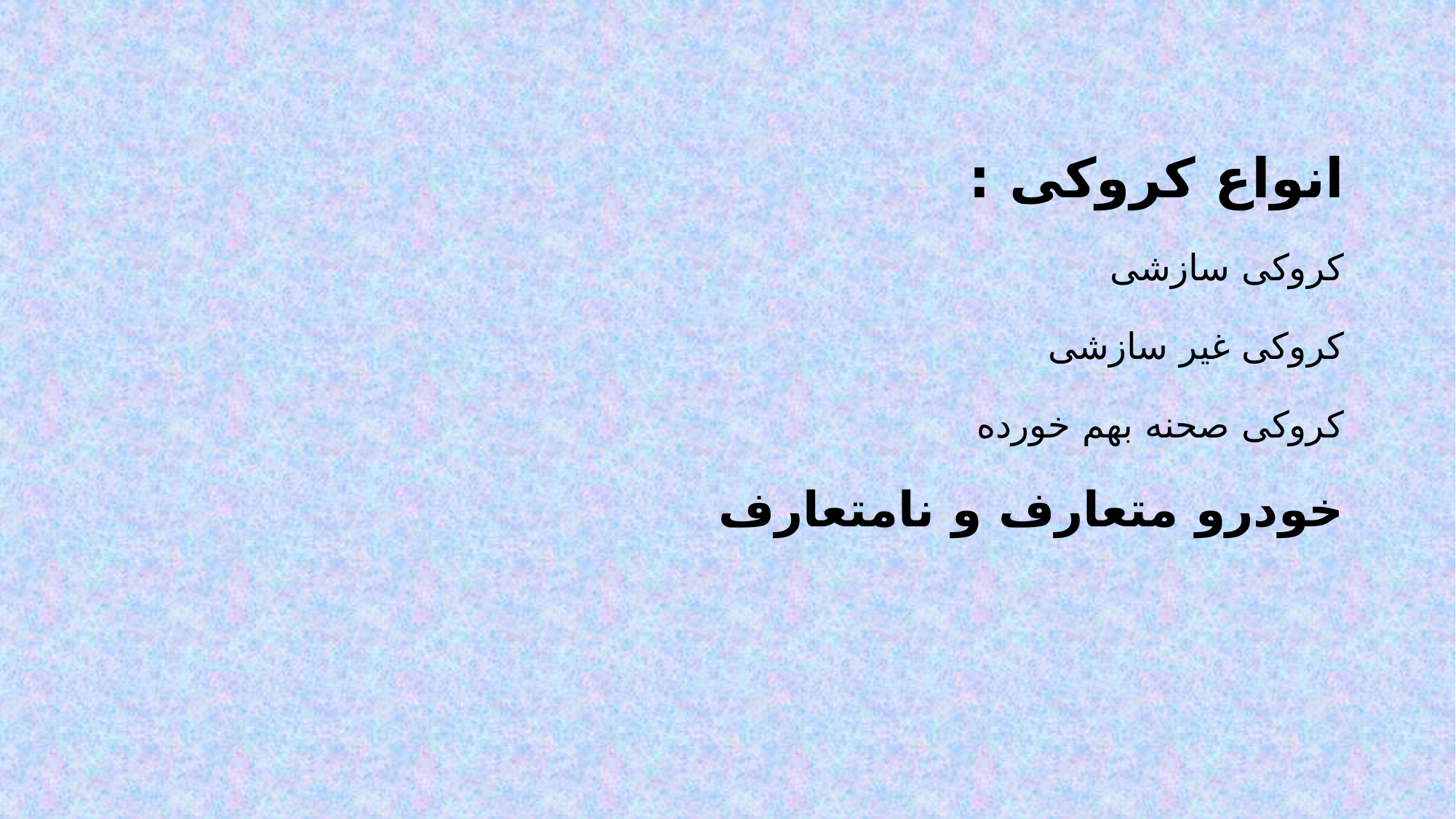

# انواع کروکی : کروکی سازشی کروکی غیر سازشی کروکی صحنه بهم خورده خودرو متعارف و نامتعارف